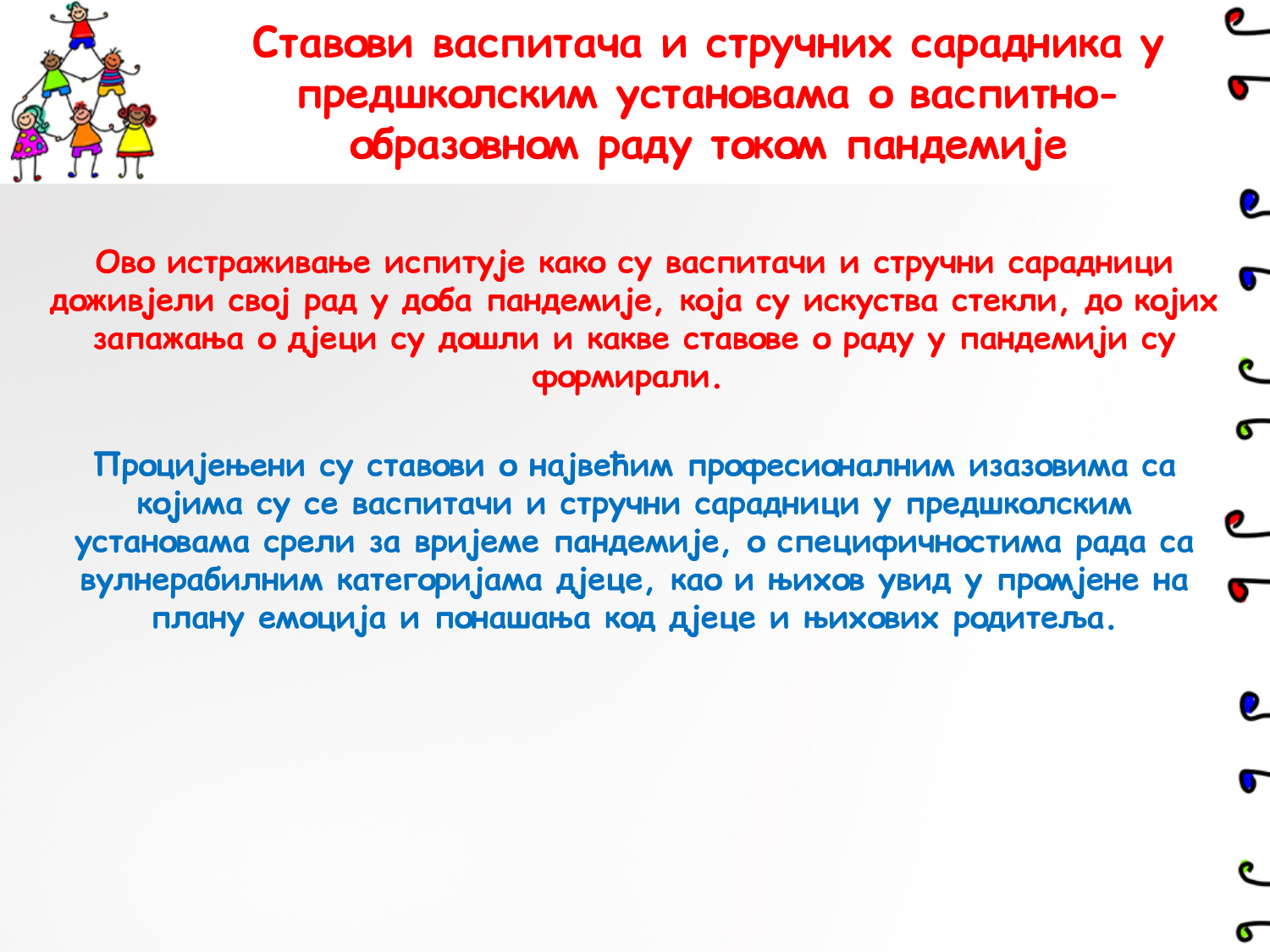

# Ставови васпитача и стручних сарадника у предшколским установама о васпитно-образовном раду током пандемије

Ово истраживање испитује како су васпитачи и стручни сарадници доживјели свој рад у доба пандемије, која су искуства стекли, до којих запажања о дјеци су дошли и какве ставове о раду у пандемији су формирали.

Процијењени су ставови о највећим професионалним изазовима са којима су се васпитачи и стручни сарадници у предшколским установама срели за вријеме пандемије, о специфичностима рада са вулнерабилним категоријама дјеце, као и њихов увид у промјене на плану емоција и понашања код дјеце и њихових родитеља.